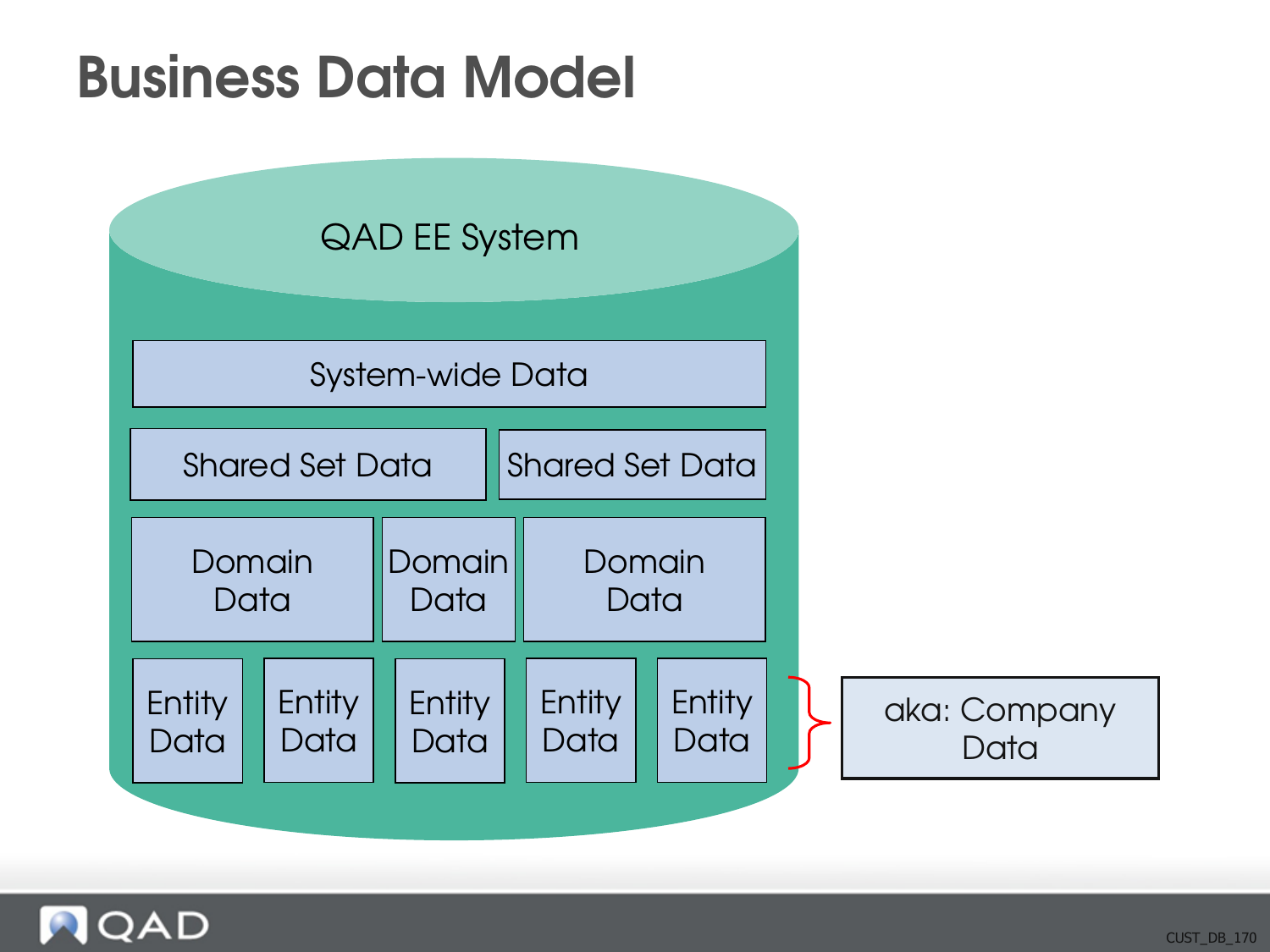

# Business Data Model

QAD EE System
System-wide Data
Shared Set Data
Shared Set Data
Domain
Data
Domain
Data
Domain
Data
Entity
Data
Entity
Data
Entity
Data
Entity
Data
Entity
Data

aka: Company Data
CUST_DB_170